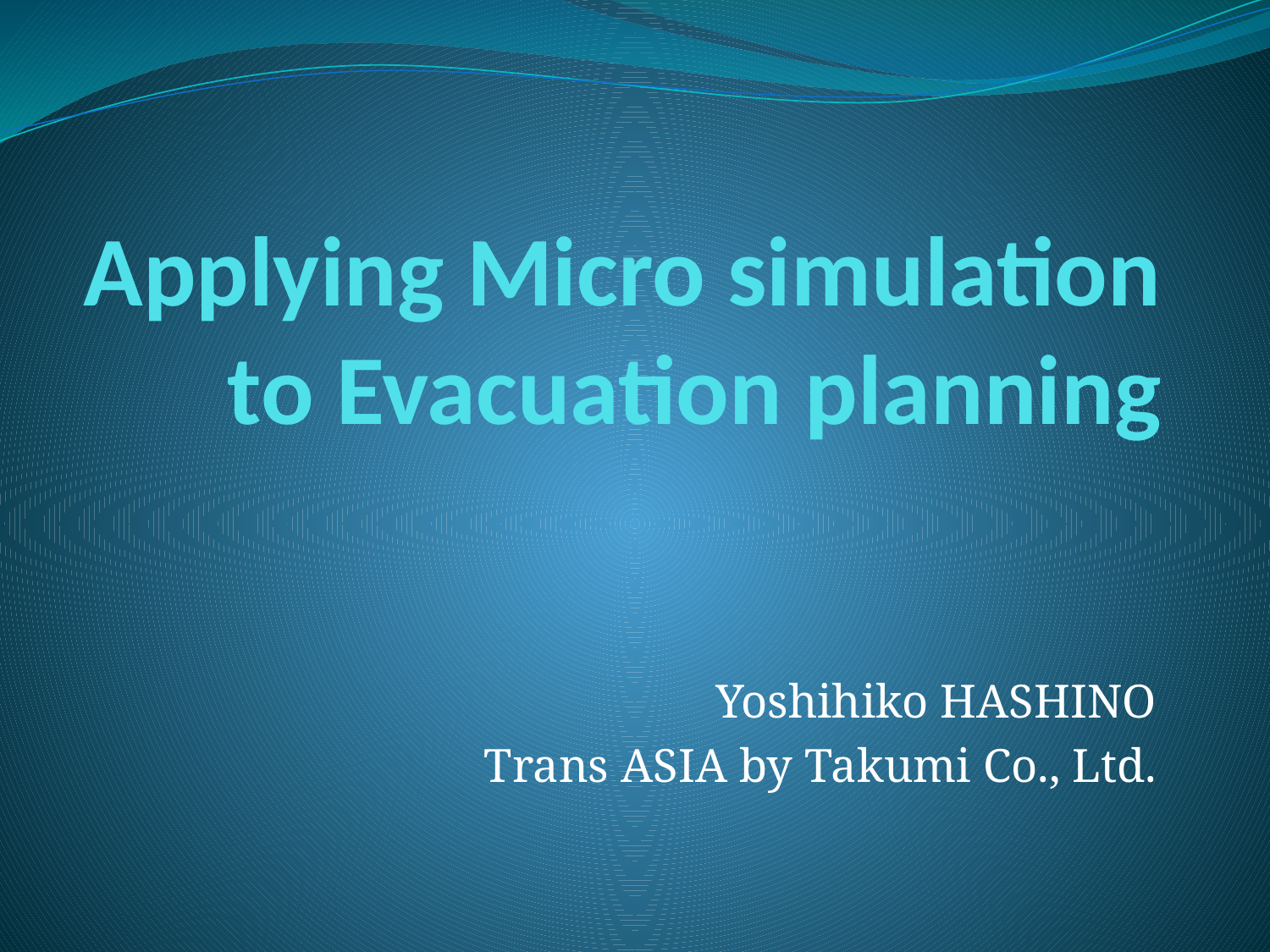

# Applying Micro simulation to Evacuation planning
Yoshihiko HASHINO
Trans ASIA by Takumi Co., Ltd.